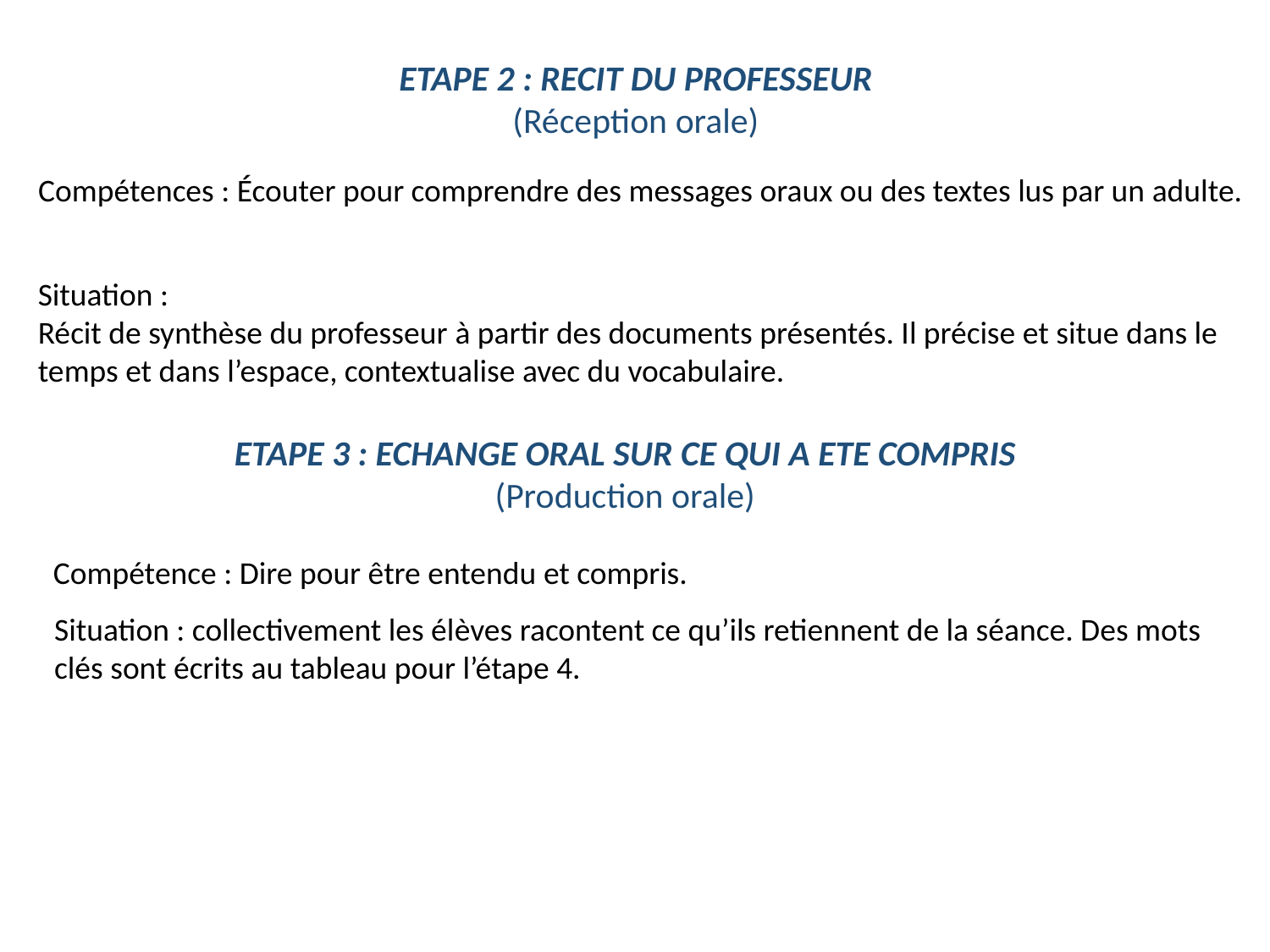

ETAPE 2 : RECIT DU PROFESSEUR
(Réception orale)
# Compétences : Écouter pour comprendre des messages oraux ou des textes lus par un adulte.
Situation :
Récit de synthèse du professeur à partir des documents présentés. Il précise et situe dans le temps et dans l’espace, contextualise avec du vocabulaire.
ETAPE 3 : ECHANGE ORAL SUR CE QUI A ETE COMPRIS
(Production orale)
Compétence : Dire pour être entendu et compris.
Situation : collectivement les élèves racontent ce qu’ils retiennent de la séance. Des mots clés sont écrits au tableau pour l’étape 4.